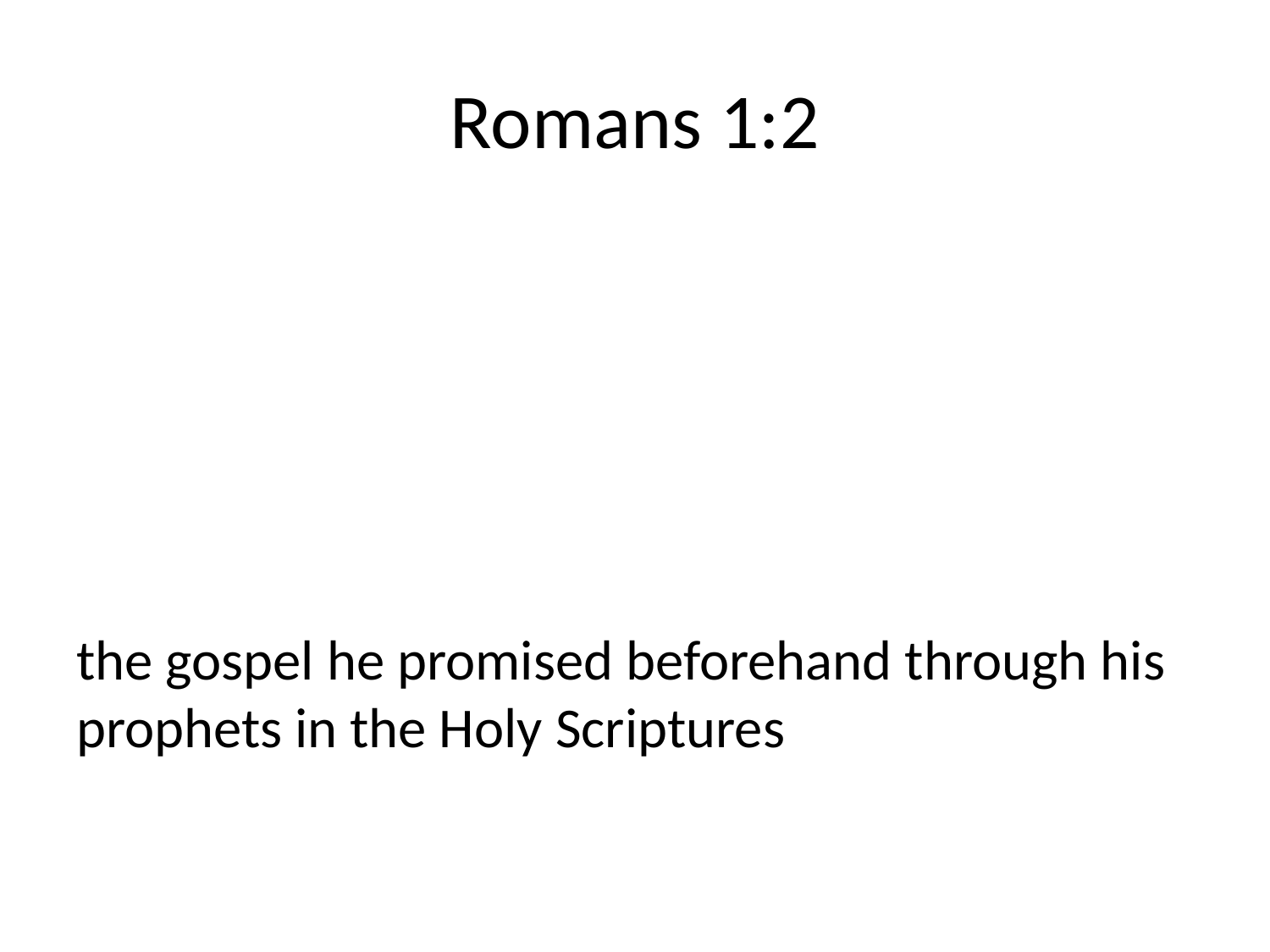

# Romans 1:2

the gospel he promised beforehand through his prophets in the Holy Scriptures